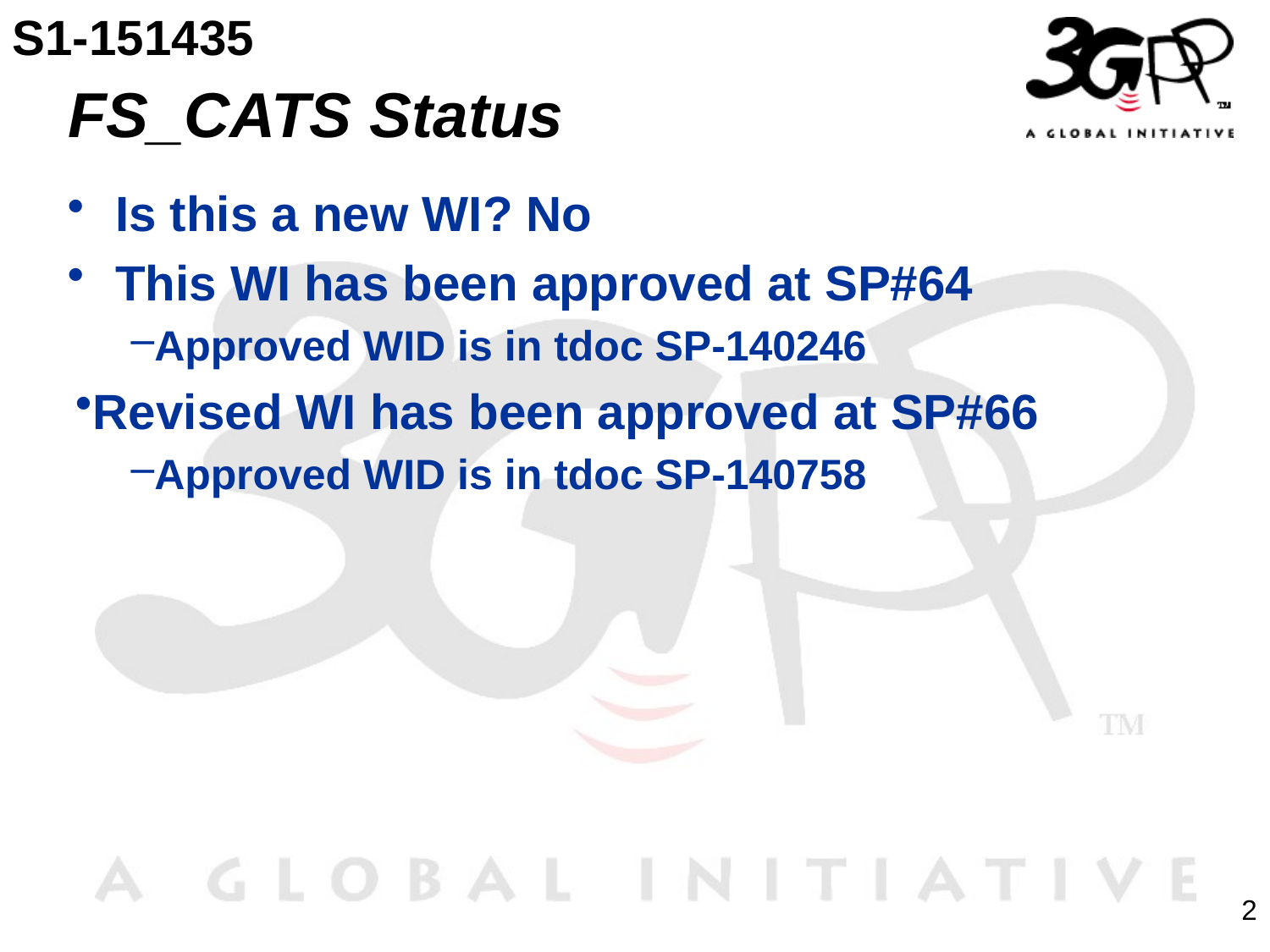

S1-151435
# FS_CATS Status
Is this a new WI? No
This WI has been approved at SP#64
Approved WID is in tdoc SP‑140246
Revised WI has been approved at SP#66
Approved WID is in tdoc SP‑140758
2